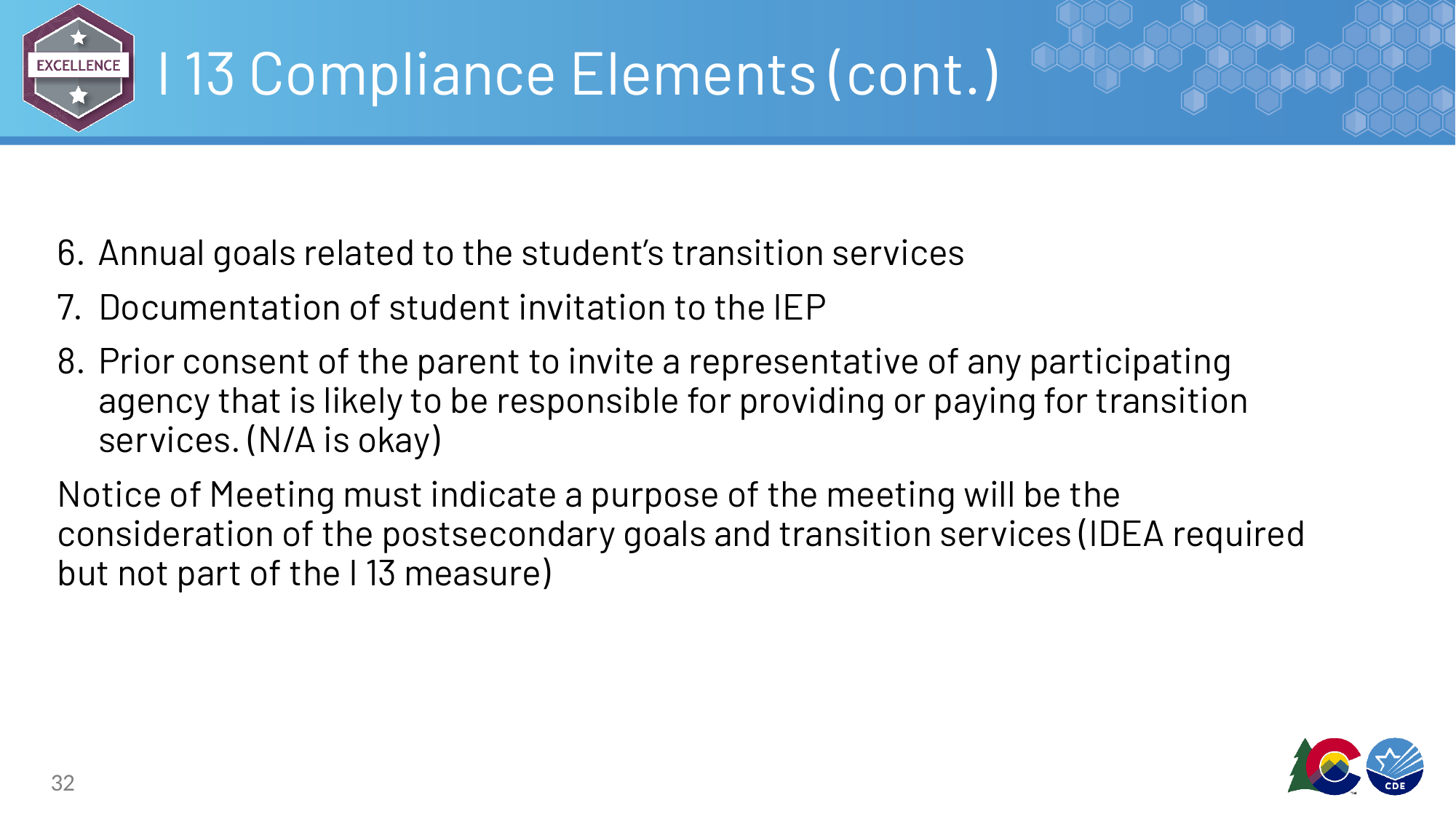

# I 13 Compliance Elements (cont.)

Annual goals related to the student’s transition services
Documentation of student invitation to the IEP
Prior consent of the parent to invite a representative of any participating agency that is likely to be responsible for providing or paying for transition services. (N/A is okay)
Notice of Meeting must indicate a purpose of the meeting will be the consideration of the postsecondary goals and transition services (IDEA required but not part of the I 13 measure)
32